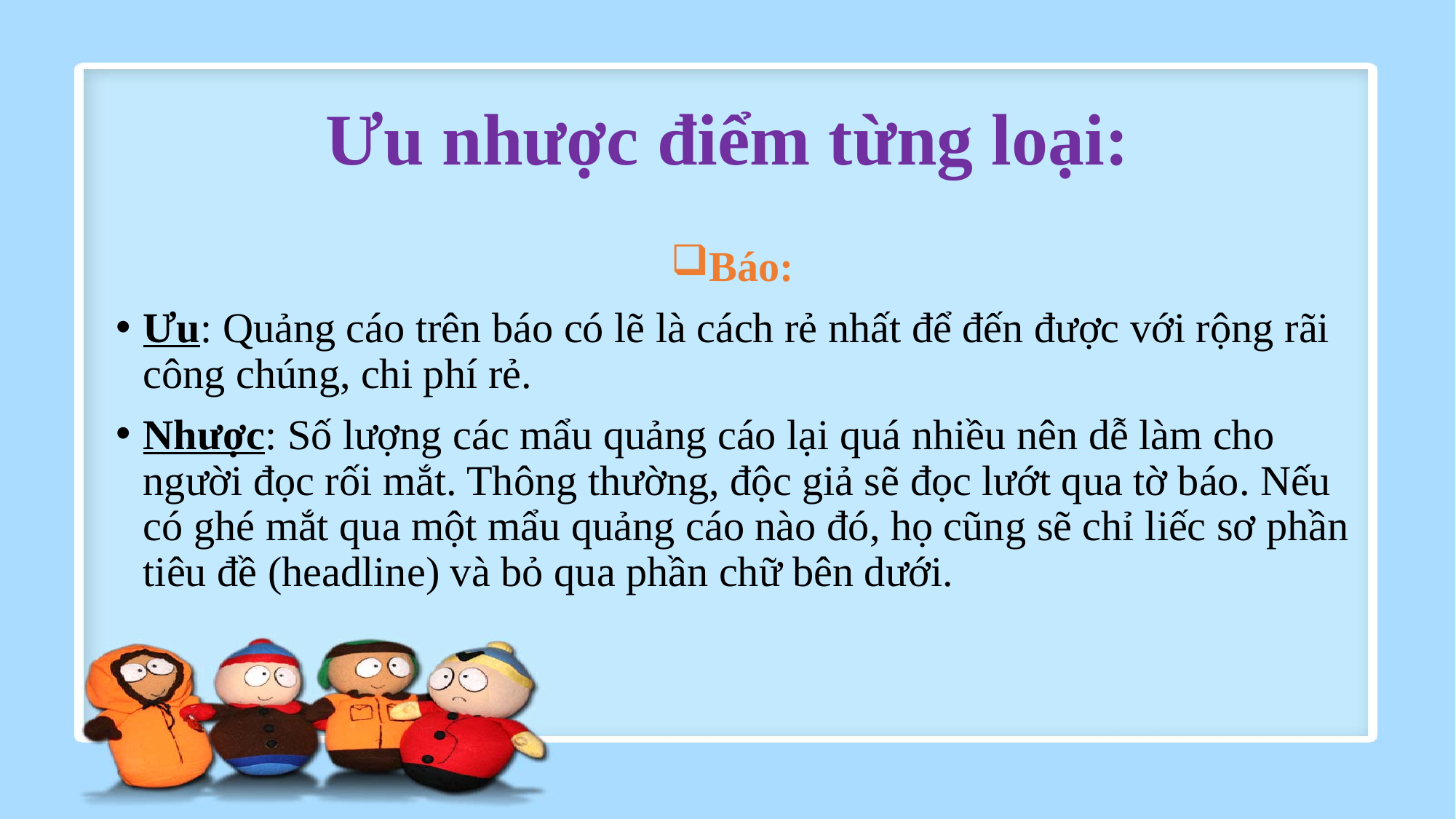

# Ưu nhược điểm từng loại:
Báo:
Ưu: Quảng cáo trên báo có lẽ là cách rẻ nhất để đến được với rộng rãi công chúng, chi phí rẻ.
Nhược: Số lượng các mẩu quảng cáo lại quá nhiều nên dễ làm cho người đọc rối mắt. Thông thường, độc giả sẽ đọc lướt qua tờ báo. Nếu có ghé mắt qua một mẩu quảng cáo nào đó, họ cũng sẽ chỉ liếc sơ phần tiêu đề (headline) và bỏ qua phần chữ bên dưới.